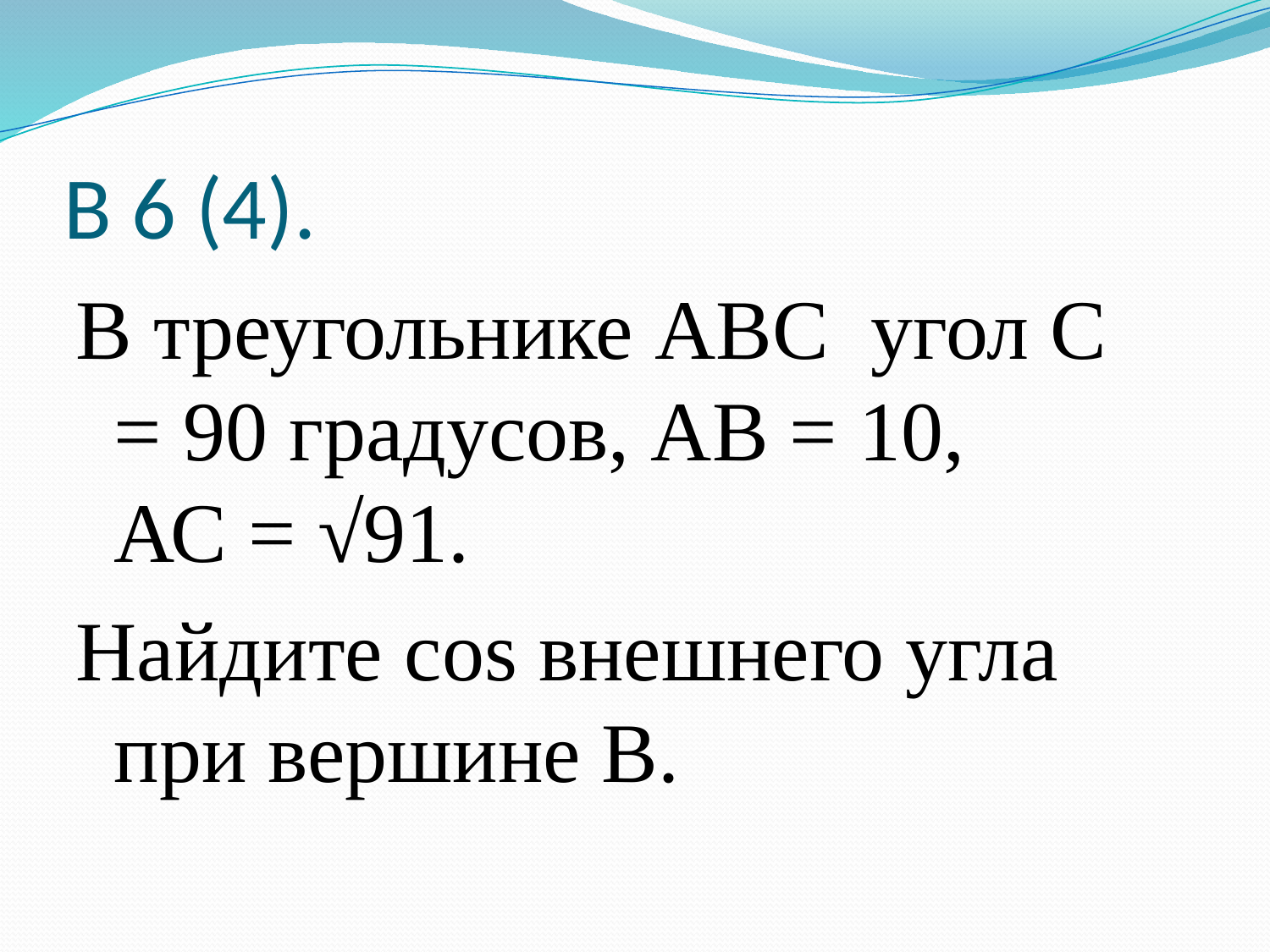

# В 6 (4).
В треугольнике АВС  угол С  = 90 градусов, АВ = 10,      АС = √91.
Найдите cos внешнего угла при вершине В.